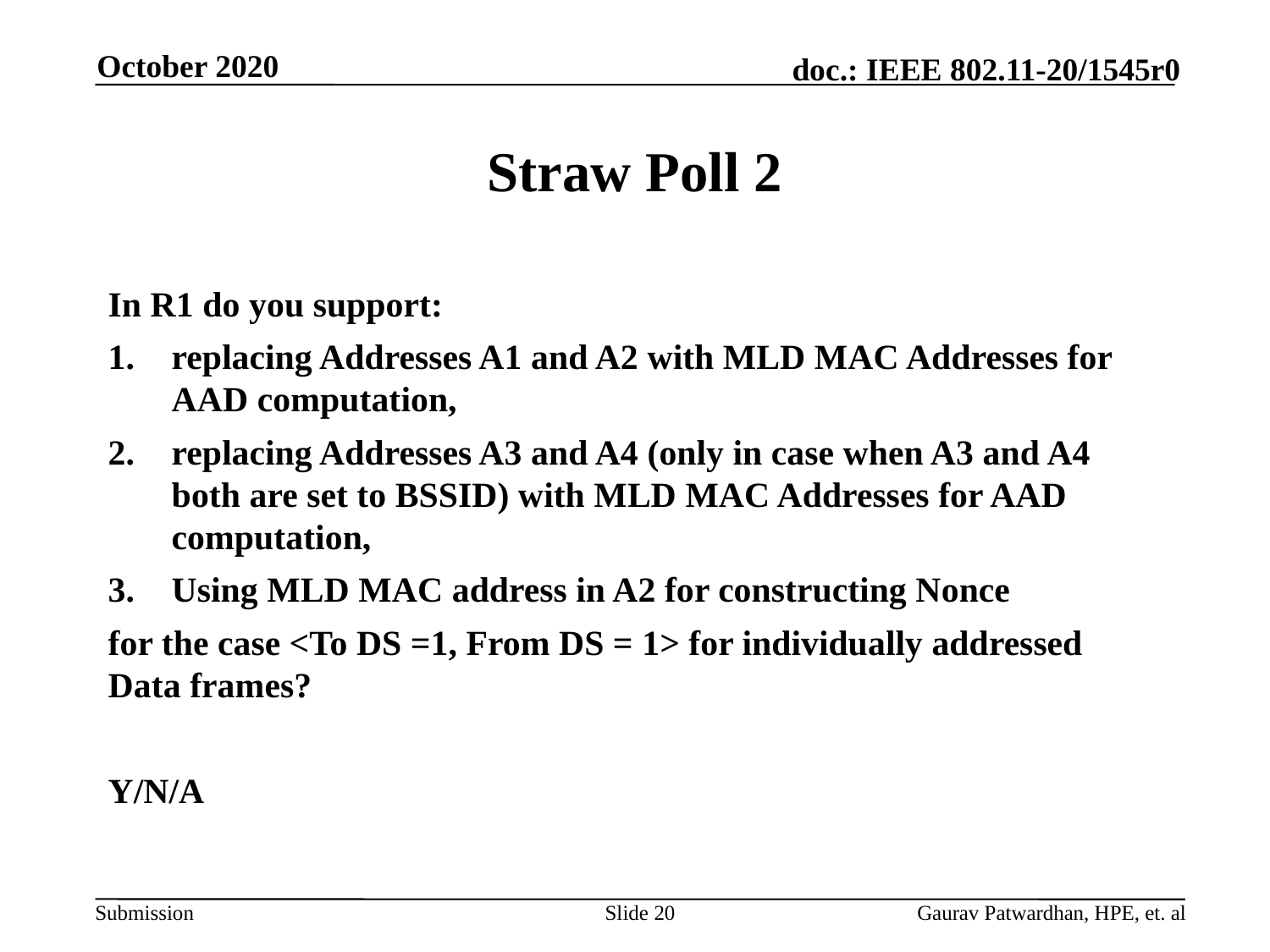

October 2020
# Straw Poll 2
In R1 do you support:
replacing Addresses A1 and A2 with MLD MAC Addresses for AAD computation,
replacing Addresses A3 and A4 (only in case when A3 and A4 both are set to BSSID) with MLD MAC Addresses for AAD computation,
Using MLD MAC address in A2 for constructing Nonce
for the case <To DS =1, From DS = 1> for individually addressed Data frames?

Y/N/A
Slide 20
Gaurav Patwardhan, HPE, et. al